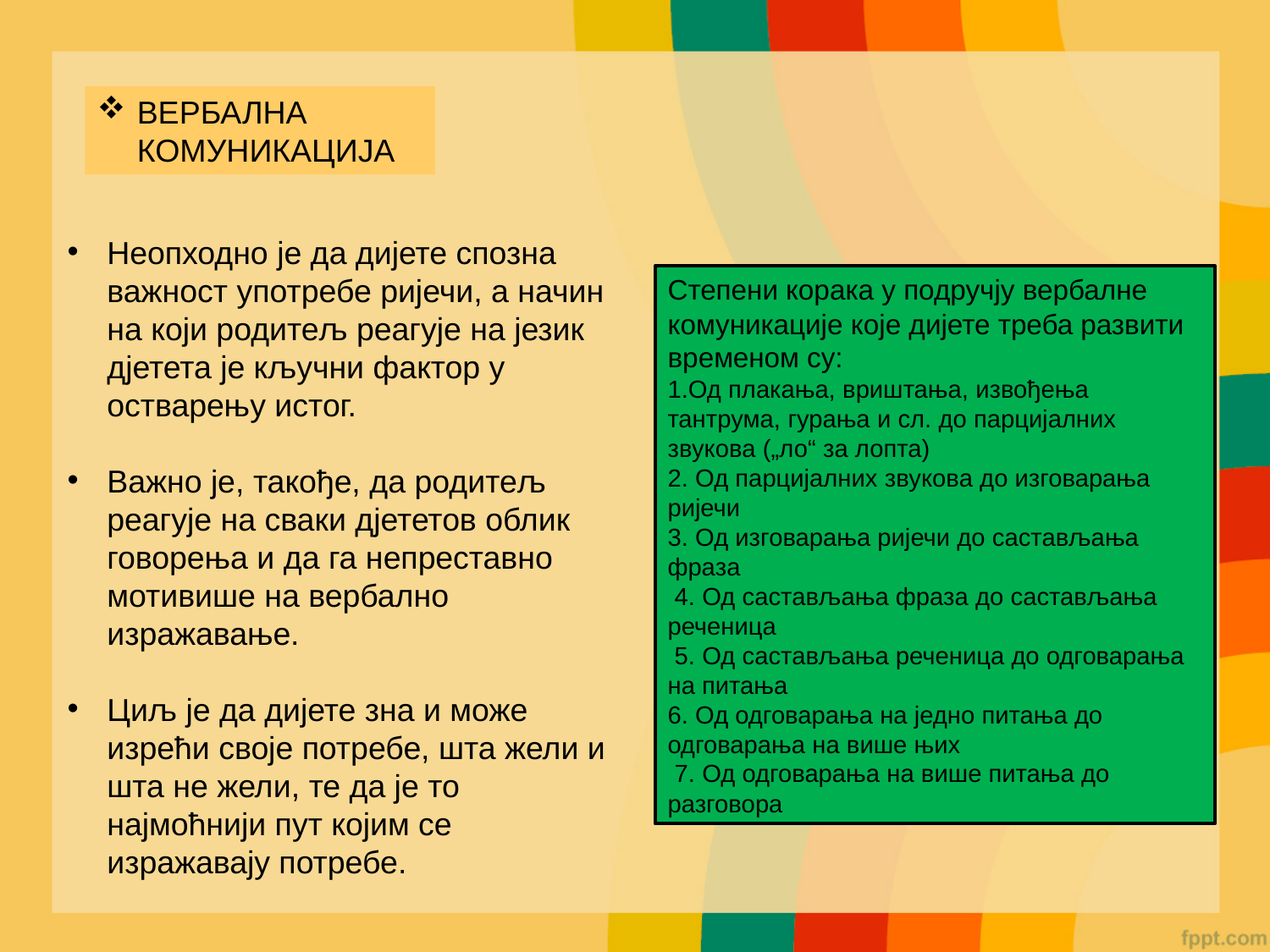

ВЕРБАЛНА КОМУНИКАЦИЈА
Неопходно је да дијете спозна важност употребе ријечи, а начин на који родитељ реагује на језик дјетета је кључни фактор у остварењу истог.

Важно је, такође, да родитељ реагује на сваки дјететов облик говорења и да га непреставно мотивише на вербално изражавање.

Циљ је да дијете зна и може изрећи своје потребе, шта жели и шта не жели, те да је то најмоћнији пут којим се изражавају потребе.
Степени корака у подручју вербалне комуникације које дијете треба развити временом су:
1.Од плакања, вриштања, извођења тантрума, гурања и сл. до парцијалних звукова („ло“ за лопта)
2. Од парцијалних звукова до изговарања ријечи
3. Од изговарања ријечи до састављања фраза
 4. Од састављања фраза до састављања реченица
 5. Од састављања реченица до одговарања на питања
6. Од одговарања на једно питања до одговарања на више њих
 7. Од одговарања на више питања до разговора